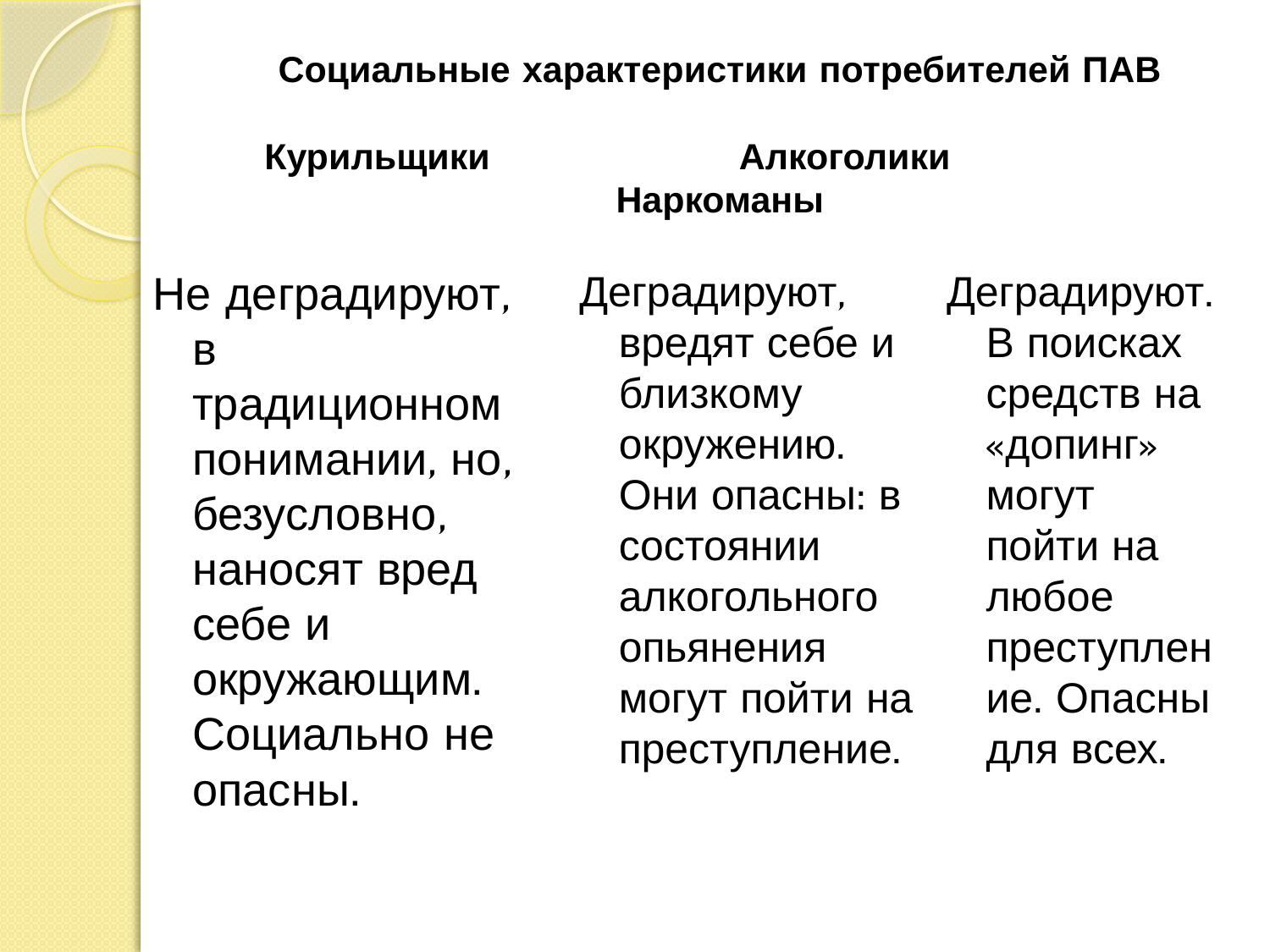

# Социальные характеристики потребителей ПАВ Курильщики                     Алкоголики                    Наркоманы
Не деградируют, в традиционном понимании, но, безусловно, наносят вред себе и окружающим. Социально не опасны.

Деградируют, вредят себе и близкому окружению. Они опасны: в состоянии алкогольного опьянения могут пойти на преступление.
Деградируют. В поисках средств на «допинг» могут пойти на любое преступление. Опасны для всех.